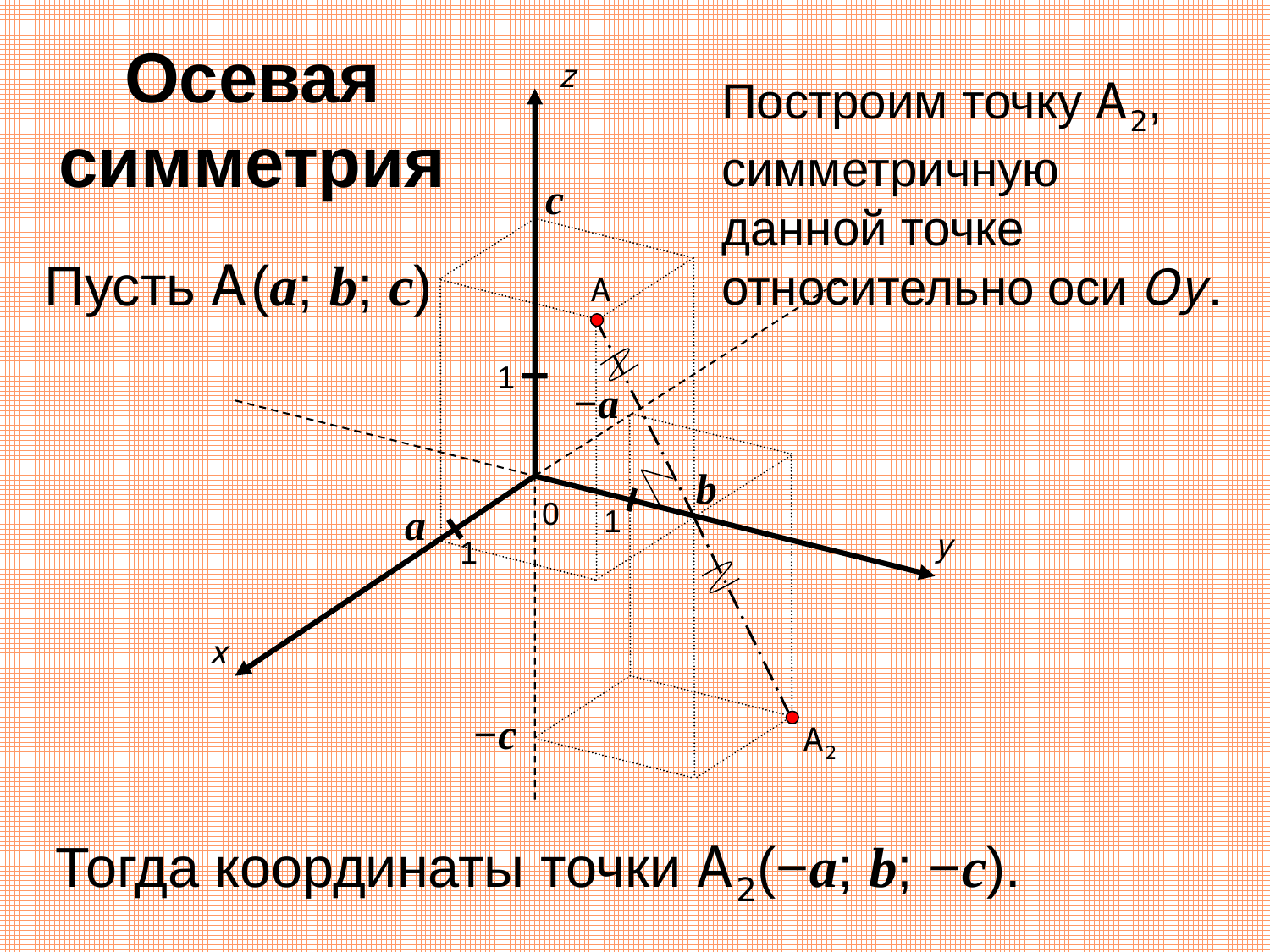

Осевая симметрия
z
Построим точку A2, симметричную данной точке относительно оси Oy.

c

Пусть A(a; b; c)

A

1
−a

b

0

a
1

y
1

x

−c

A2

Тогда координаты точки A2(−a; b; −c).